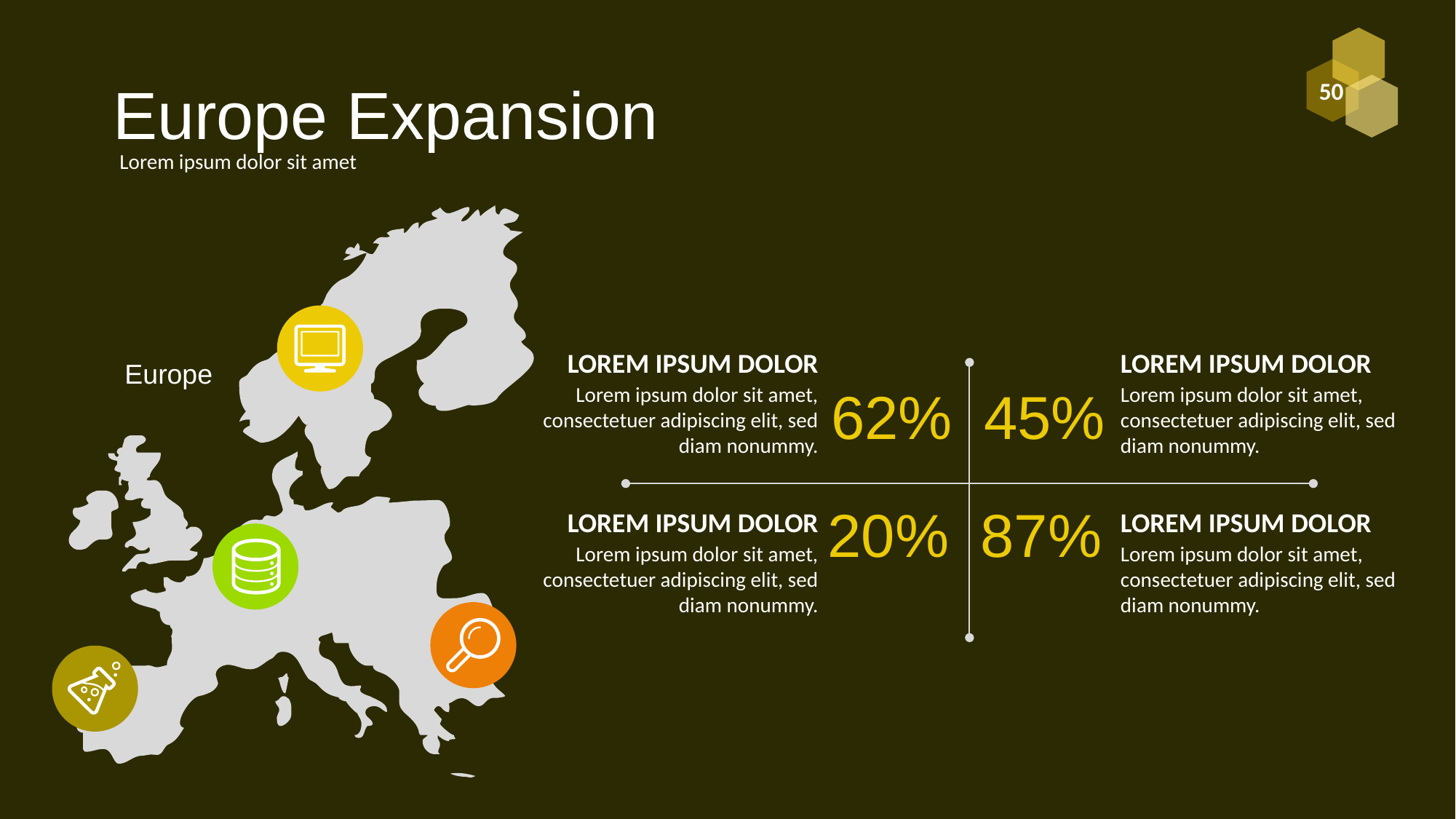

# Europe Expansion
Lorem ipsum dolor sit amet

LOREM IPSUM DOLOR
LOREM IPSUM DOLOR
Europe
62%
45%
Lorem ipsum dolor sit amet, consectetuer adipiscing elit, sed diam nonummy.
Lorem ipsum dolor sit amet, consectetuer adipiscing elit, sed diam nonummy.
20%
87%
LOREM IPSUM DOLOR
LOREM IPSUM DOLOR

Lorem ipsum dolor sit amet, consectetuer adipiscing elit, sed diam nonummy.
Lorem ipsum dolor sit amet, consectetuer adipiscing elit, sed diam nonummy.